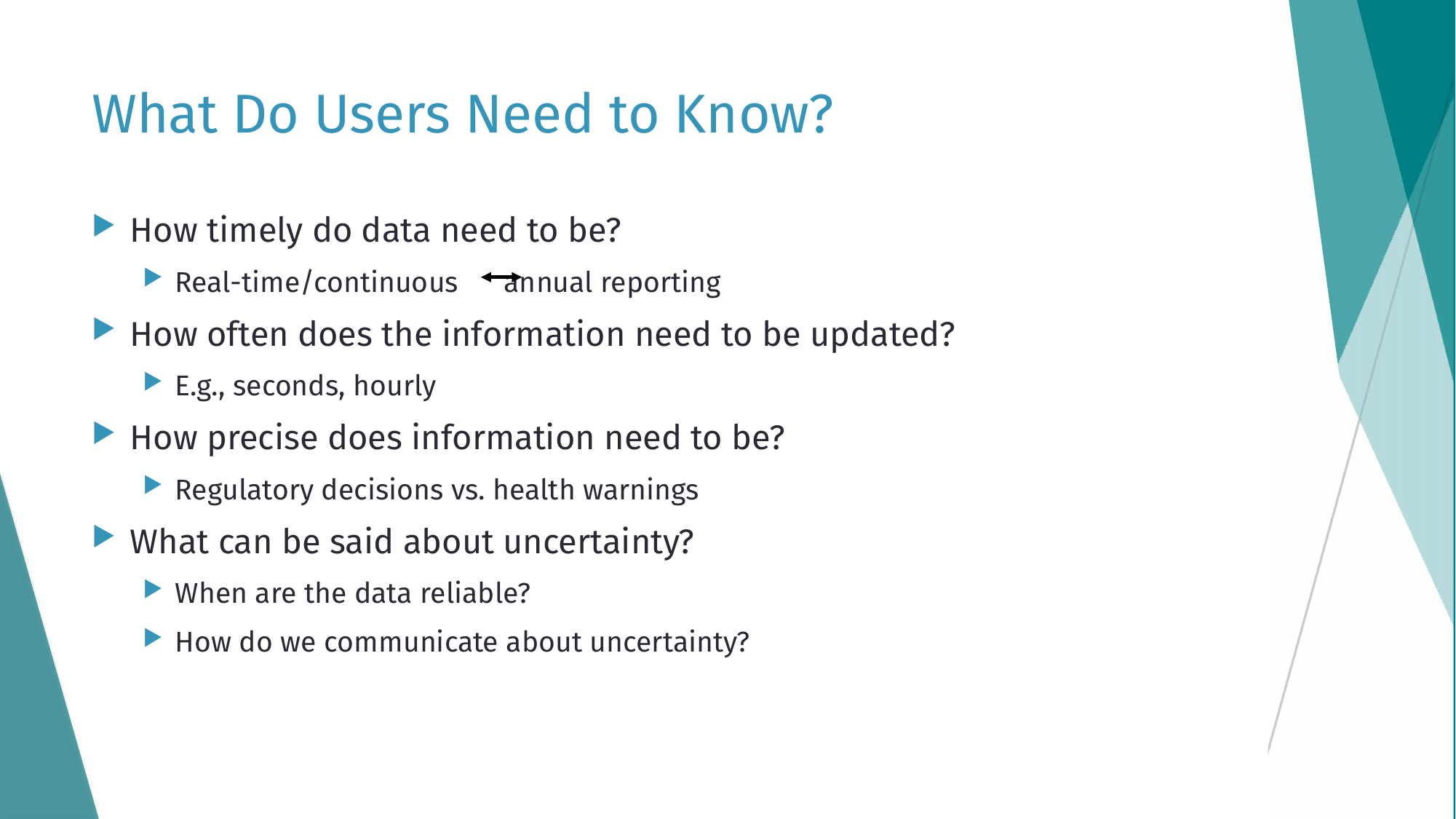

# What Do Users Need to Know?
How timely do data need to be?​
Real-time/continuous      annual reporting​
How often does the information need to be updated?
E.g., seconds, hourly​
How precise does information need to be? ​
Regulatory decisions vs. health warnings​
What can be said about uncertainty? ​
When are the data reliable?​
How do we communicate about uncertainty?

10